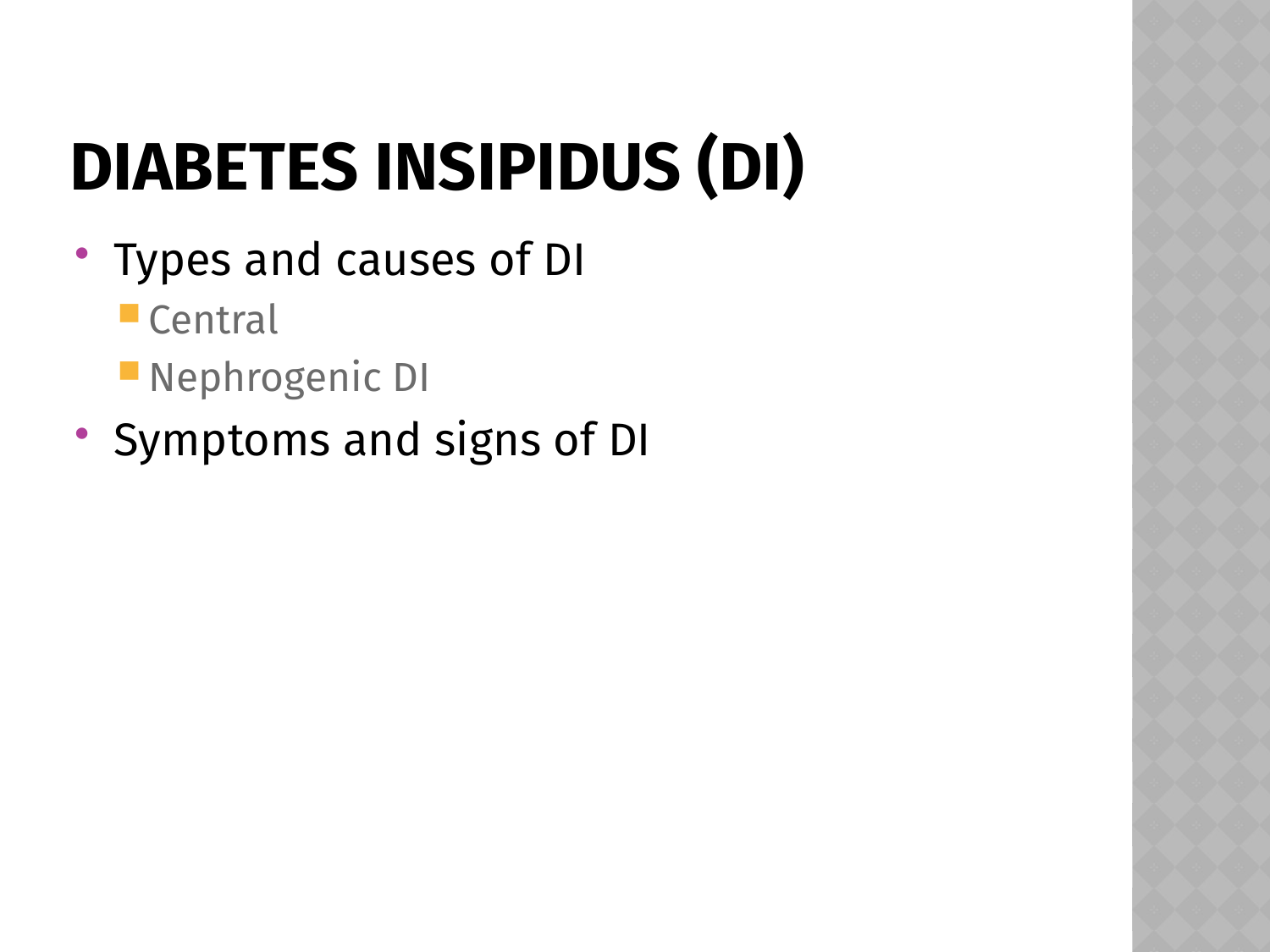

# Diabetes insipidus (DI)
Types and causes of DI
Central
Nephrogenic DI
Symptoms and signs of DI